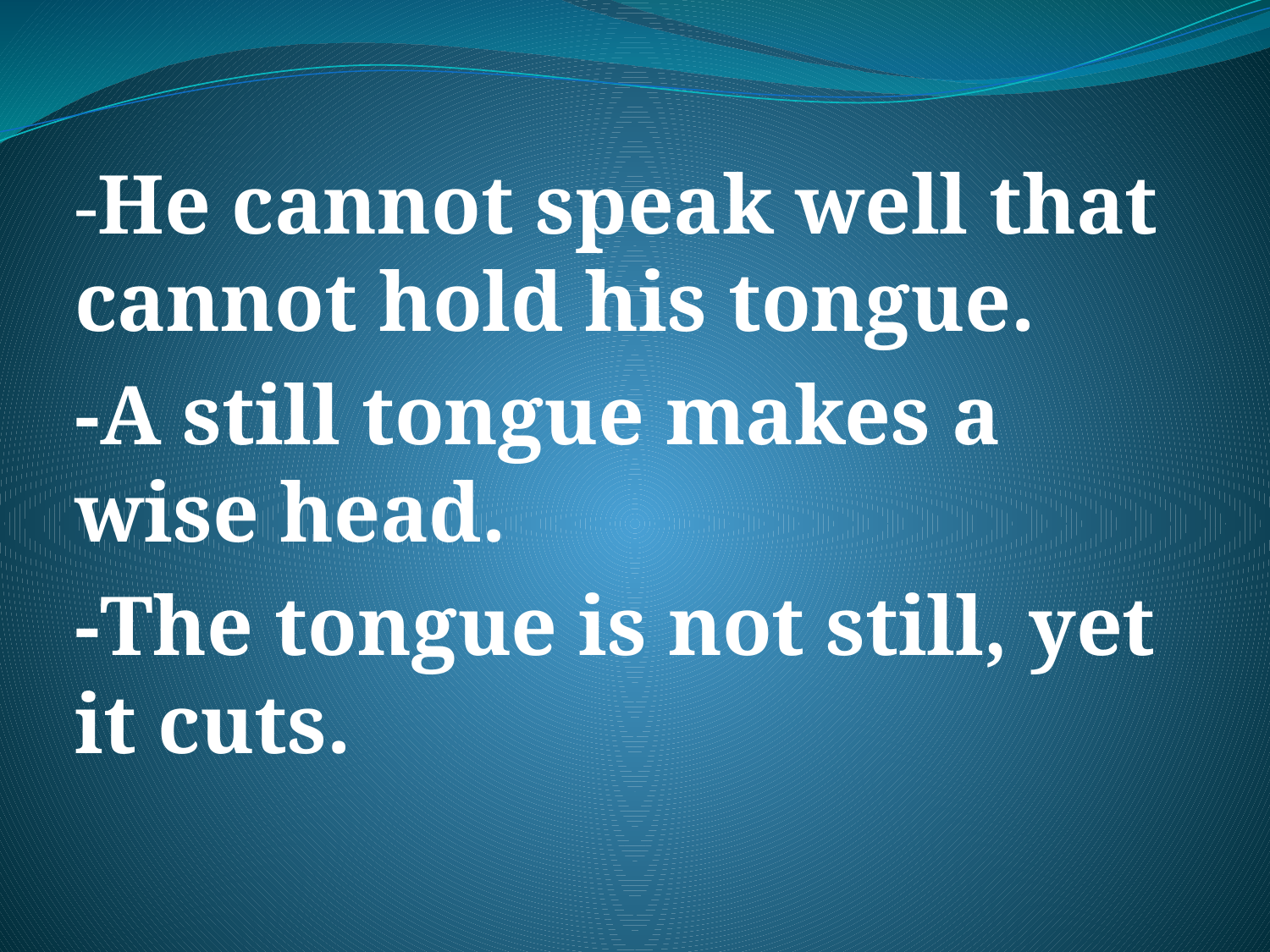

#
-He cannot speak well that cannot hold his tongue.
-A still tongue makes a wise head.
-The tongue is not still, yet it cuts.